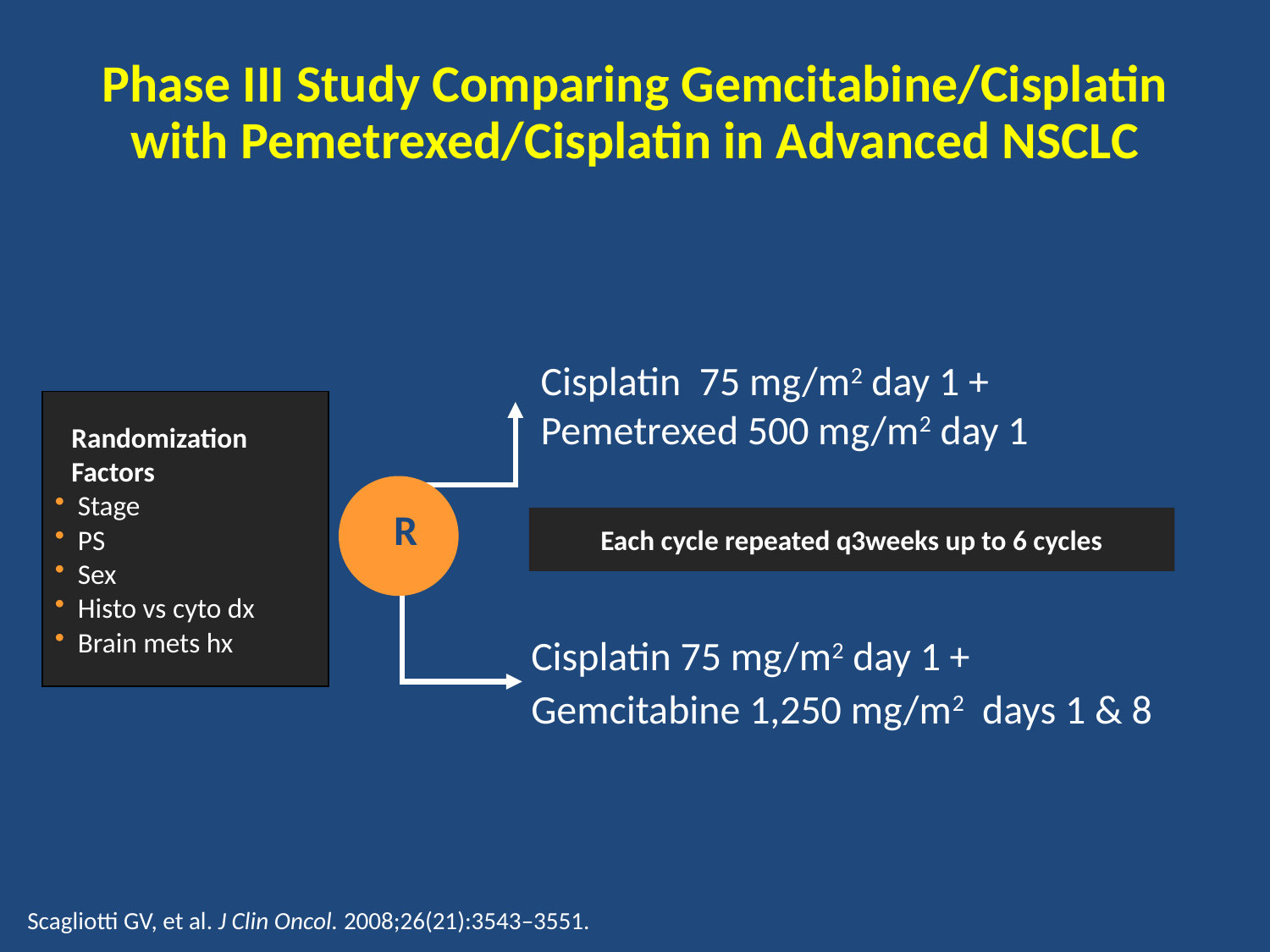

# Phase III Study Comparing Gemcitabine/Cisplatin with Pemetrexed/Cisplatin in Advanced NSCLC
Cisplatin  75 mg/m2 day 1 +            Pemetrexed 500 mg/m2 day 1
Randomization  Factors
 Stage
 PS
 Sex
 Histo vs cyto dx
 Brain mets hx

R
Each cycle repeated q3weeks up to 6 cycles
Cisplatin 75 mg/m2 day 1 +
Gemcitabine 1,250 mg/m2  days 1 & 8
Scagliotti GV, et al. J Clin Oncol. 2008;26(21):3543–3551.